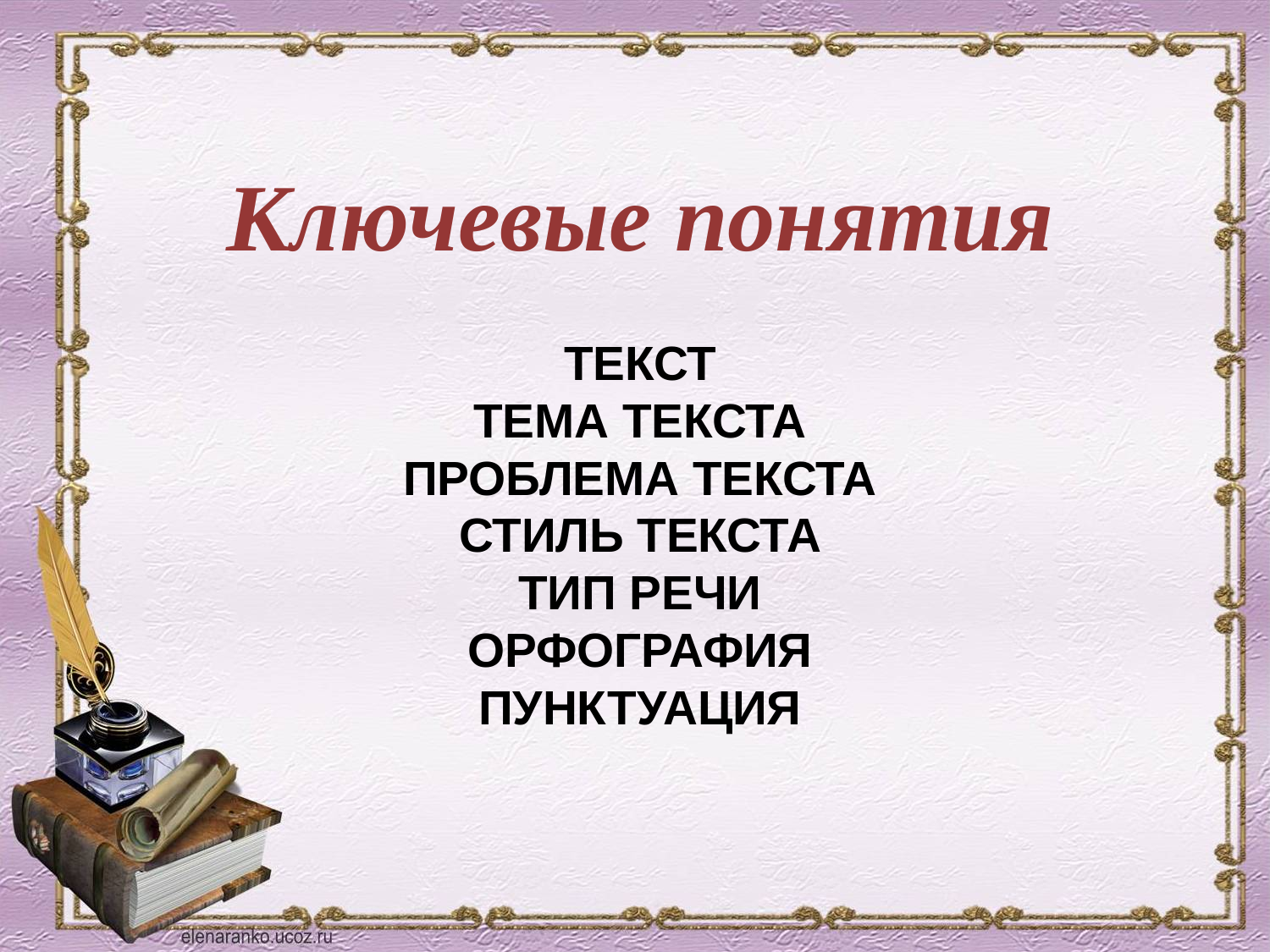

Ключевые понятия
# Текст Тема текста Проблема текста Стиль текста Тип речи орфография пунктуация